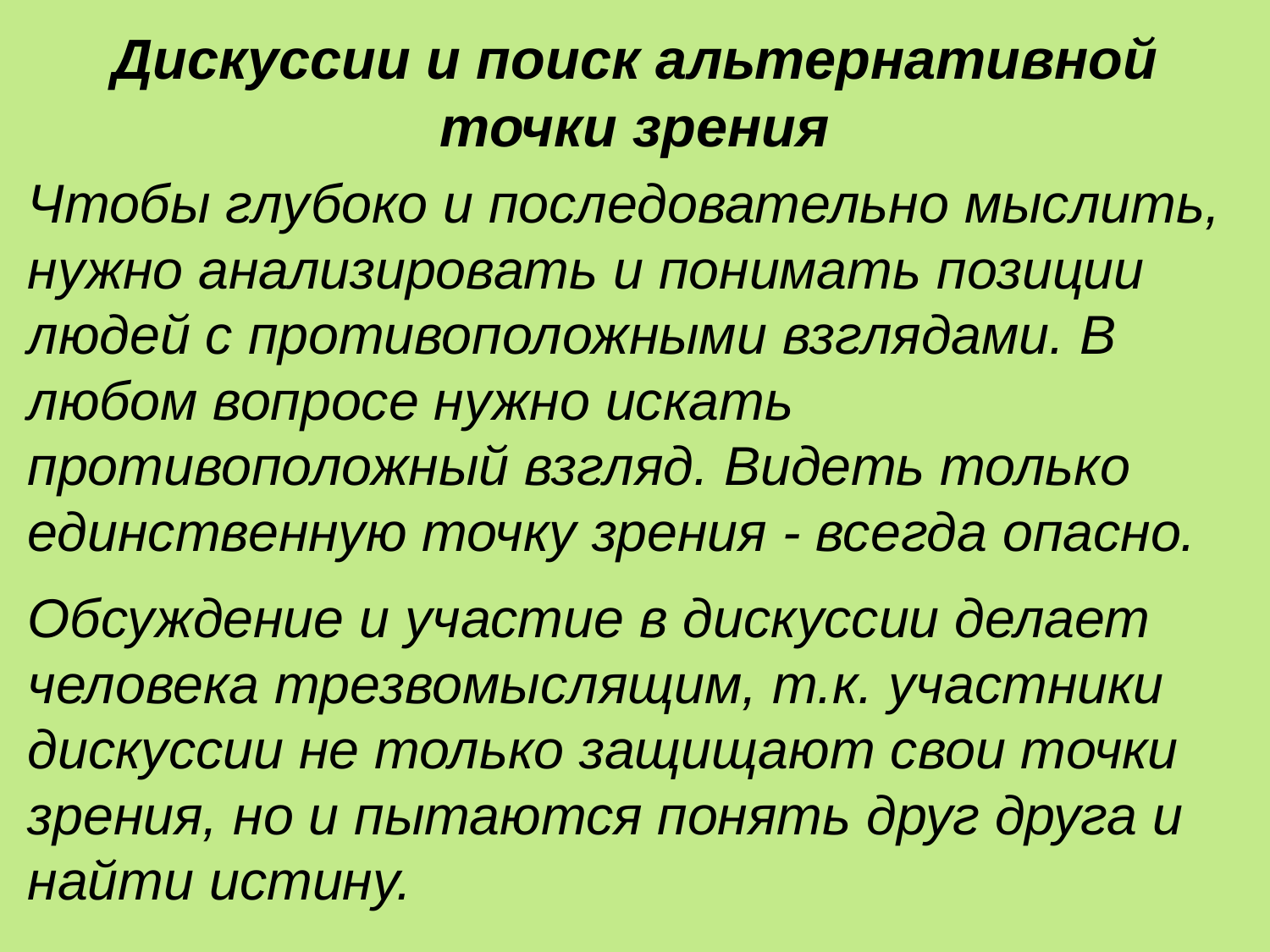

Дискуссии и поиск альтернативной точки зрения
Чтобы глубоко и последовательно мыслить, нужно анализировать и понимать позиции людей с противоположными взглядами. В любом вопросе нужно искать противоположный взгляд. Видеть только единственную точку зрения - всегда опасно.
Обсуждение и участие в дискуссии делает человека трезвомыслящим, т.к. участники дискуссии не только защищают свои точки зрения, но и пытаются понять друг друга и найти истину.